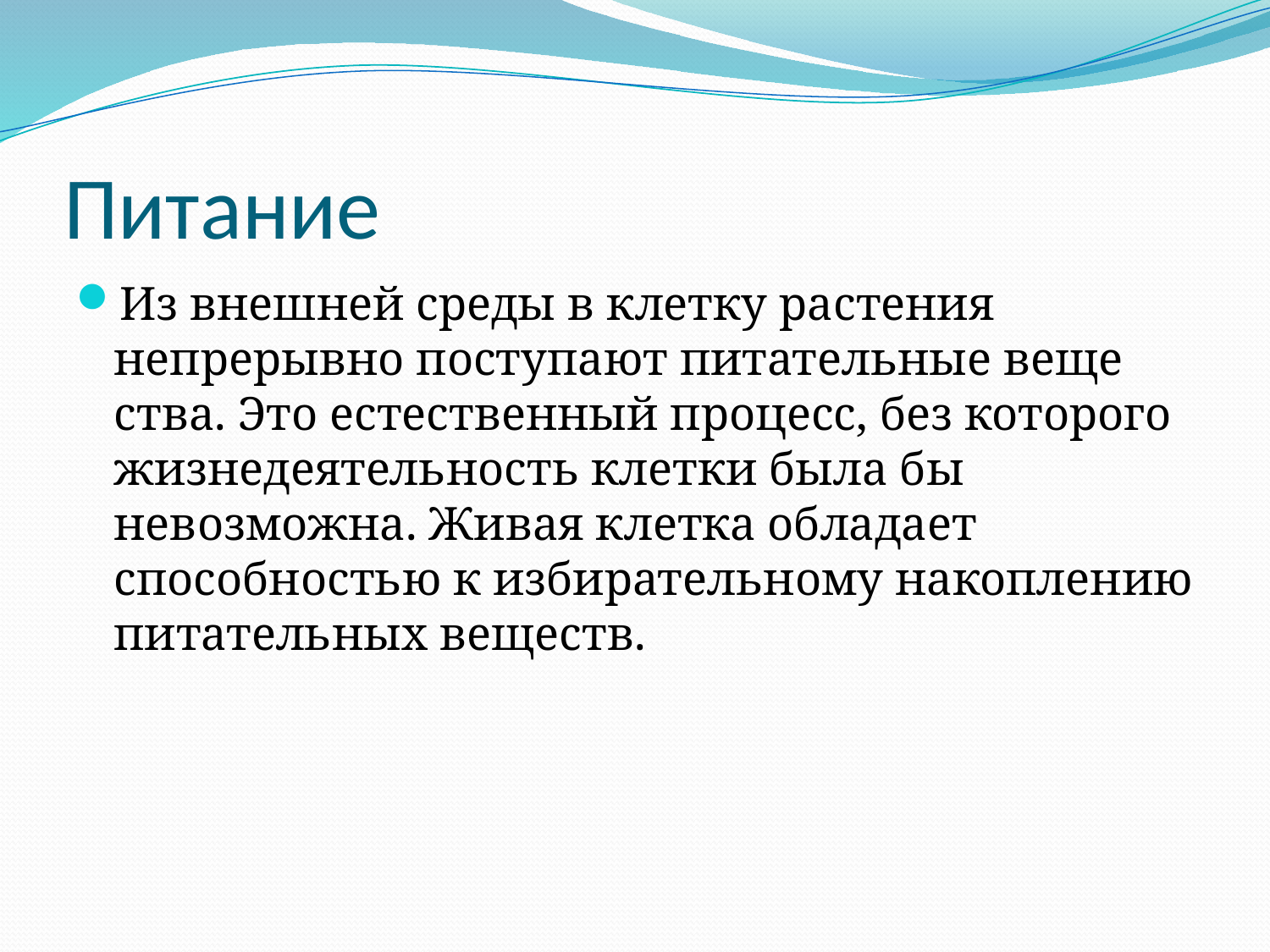

# Питание
Из внешней среды в клетку растения непрерывно поступают питательные веще­ства. Это естественный процесс, без которого жизнедеятельность клетки была бы невозможна. Живая клетка обладает способностью к избирательному накоплению питательных веществ.